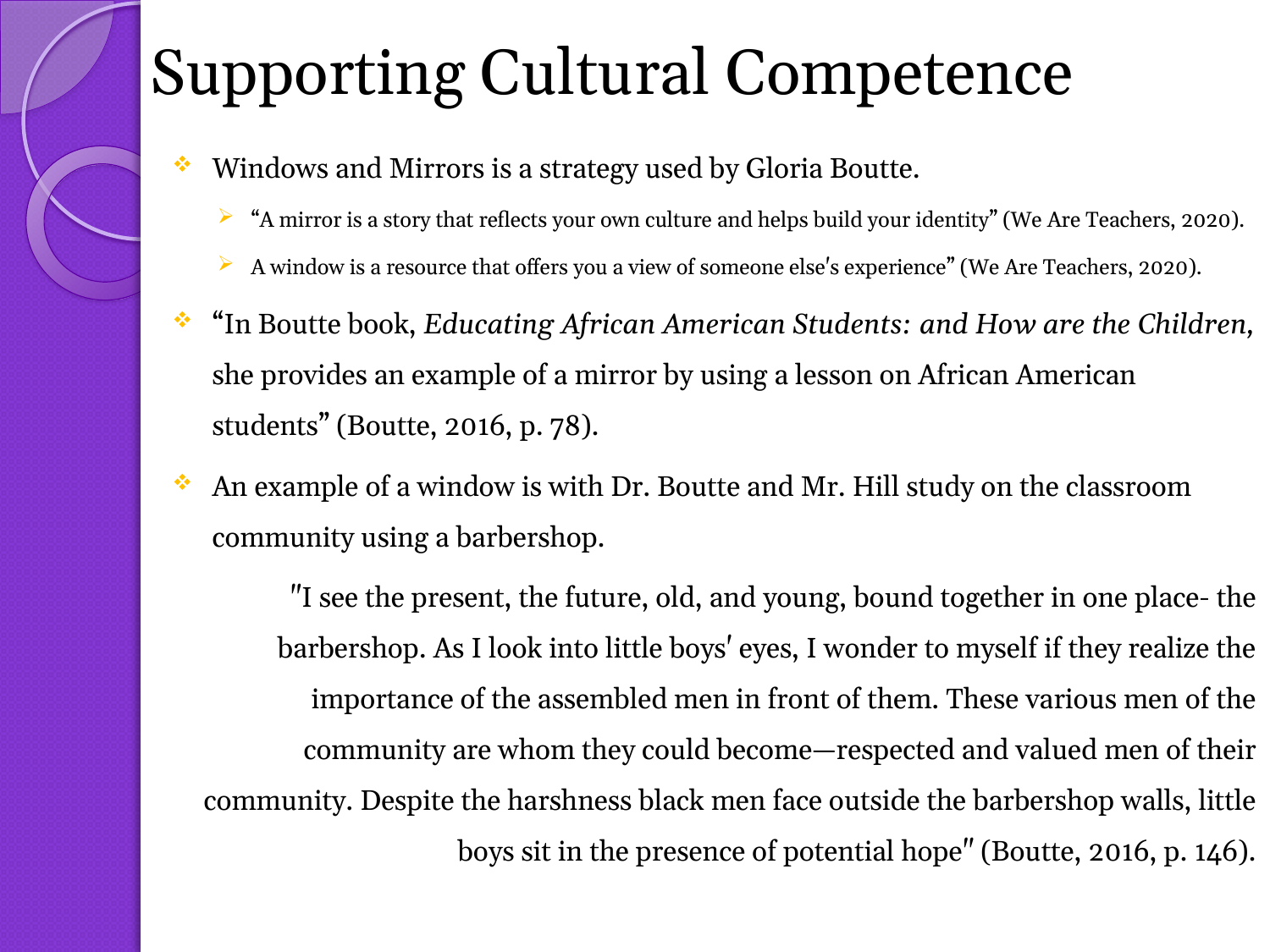

# Supporting Cultural Competence
Windows and Mirrors is a strategy used by Gloria Boutte.
“A mirror is a story that reflects your own culture and helps build your identity” (We Are Teachers, 2020).
A window is a resource that offers you a view of someone else's experience” (We Are Teachers, 2020).
“In Boutte book, Educating African American Students: and How are the Children, she provides an example of a mirror by using a lesson on African American students” (Boutte, 2016, p. 78).
An example of a window is with Dr. Boutte and Mr. Hill study on the classroom community using a barbershop.
"I see the present, the future, old, and young, bound together in one place- the barbershop. As I look into little boys' eyes, I wonder to myself if they realize the importance of the assembled men in front of them. These various men of the community are whom they could become—respected and valued men of their community. Despite the harshness black men face outside the barbershop walls, little boys sit in the presence of potential hope" (Boutte, 2016, p. 146).